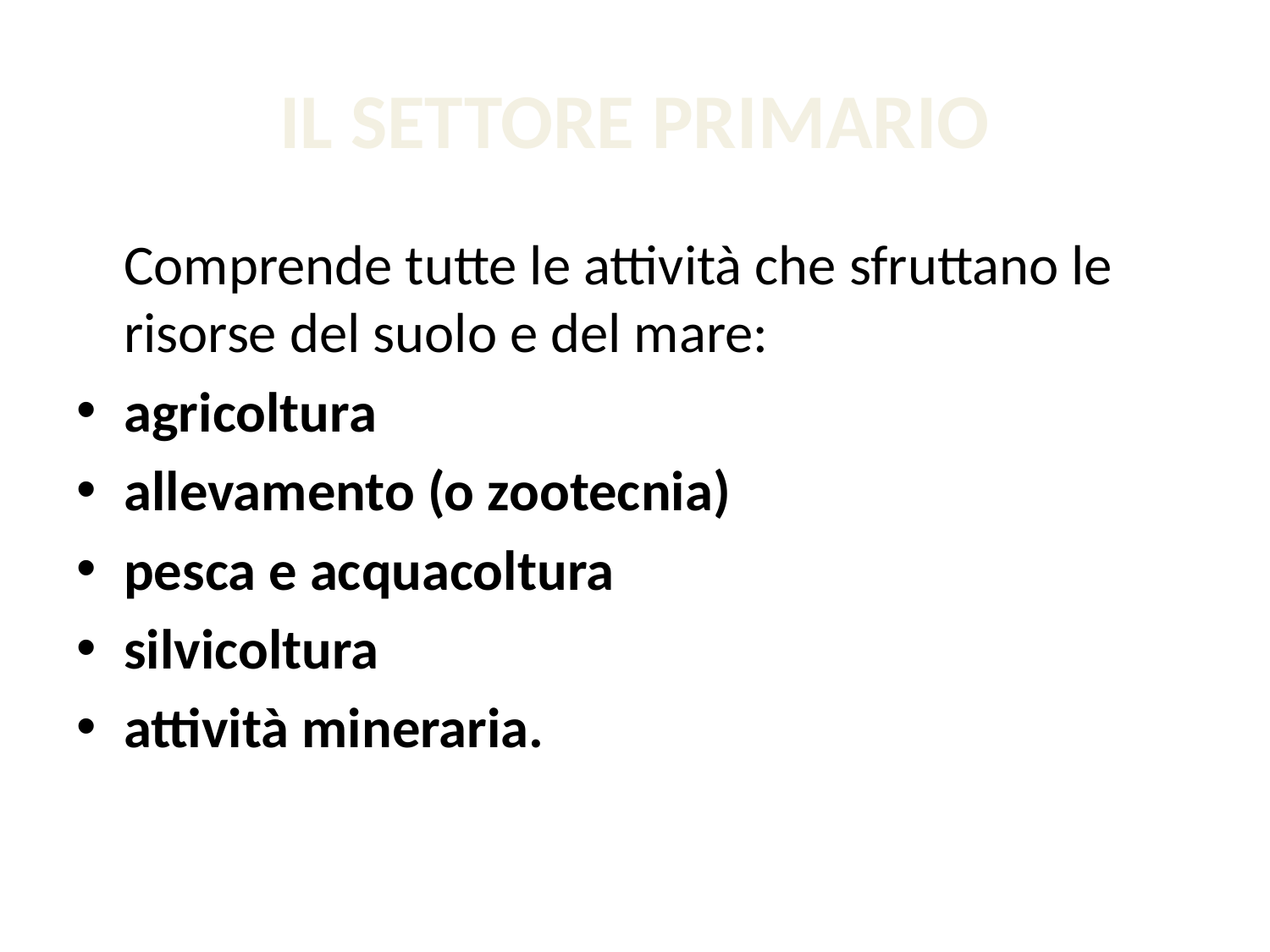

# IL SETTORE PRIMARIO
	Comprende tutte le attività che sfruttano le risorse del suolo e del mare:
agricoltura
allevamento (o zootecnia)
pesca e acquacoltura
silvicoltura
attività mineraria.